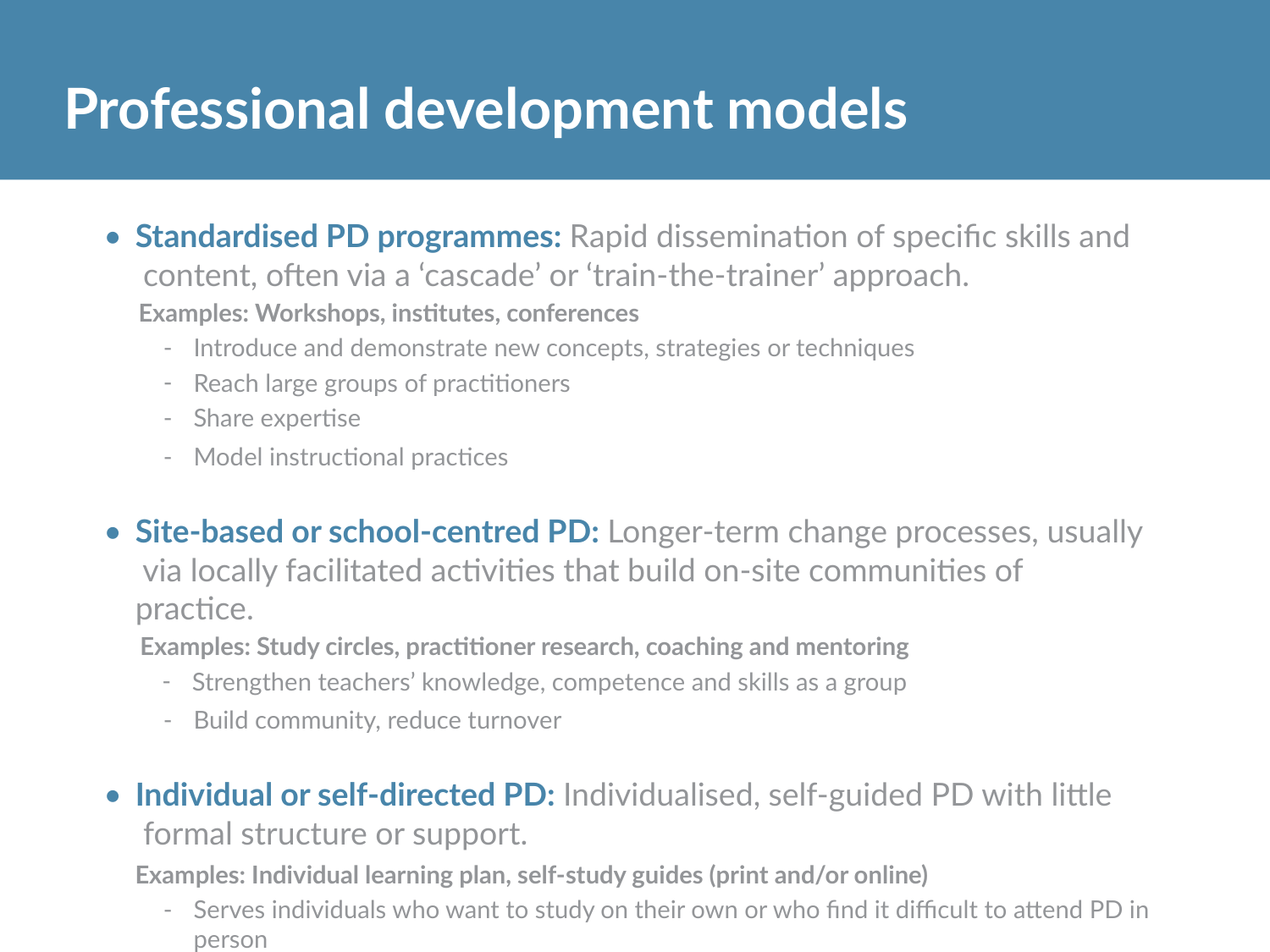

# Professional development models
Standardised PD programmes: Rapid dissemination of specific skills and  content, often via a ‘cascade’ or ‘train-the-trainer’ approach.
Examples: Workshops, institutes, conferences
Introduce and demonstrate new concepts, strategies or techniques
Reach large groups of practitioners
Share expertise
Model instructional practices

Site-based or school-centred PD: Longer-term change processes, usually  via locally facilitated activities that build on-site communities of practice.
Examples: Study circles, practitioner research, coaching and mentoring
Strengthen teachers’ knowledge, competence and skills as a group
Build community, reduce turnover

Individual or self-directed PD: Individualised, self-guided PD with little  formal structure or support.
Examples: Individual learning plan, self-study guides (print and/or online)
Serves individuals who want to study on their own or who find it difficult to attend PD in person